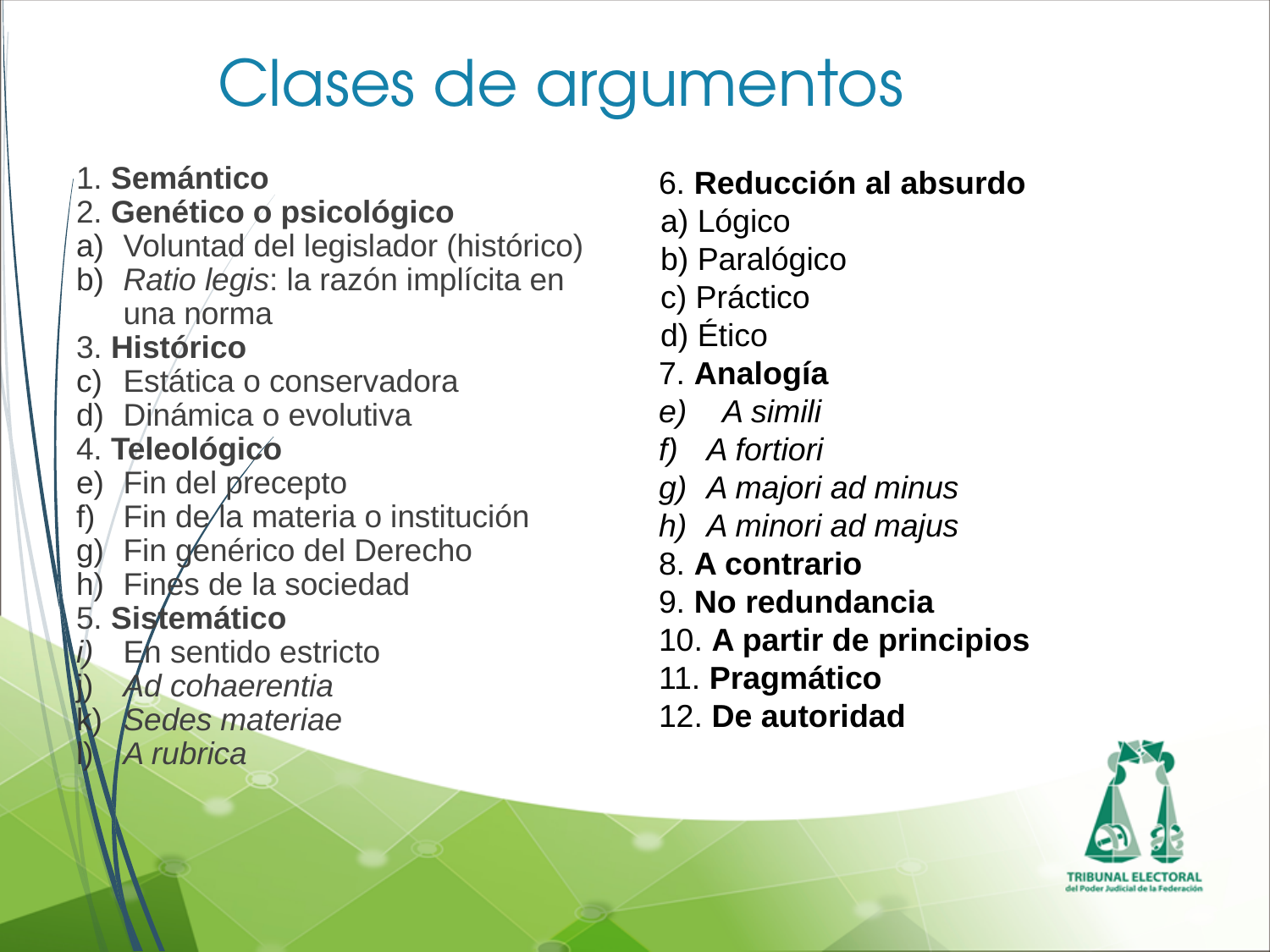

# Clases de argumentos
1. Semántico
2. Genético o psicológico
	Voluntad del legislador (histórico)
	Ratio legis: la razón implícita en una norma
3. Histórico
	Estática o conservadora
	Dinámica o evolutiva
4. Teleológico
	Fin del precepto
	Fin de la materia o institución
	Fin genérico del Derecho
	Fines de la sociedad
5. Sistemático
	En sentido estricto
	Ad cohaerentia
	Sedes materiae
	A rubrica

6. Reducción al absurdo
 Lógico
 Paralógico
 Práctico
 Ético
7. Analogía
A simili
A fortiori
A majori ad minus
A minori ad majus
8. A contrario
9. No redundancia
10. A partir de principios
11. Pragmático
12. De autoridad